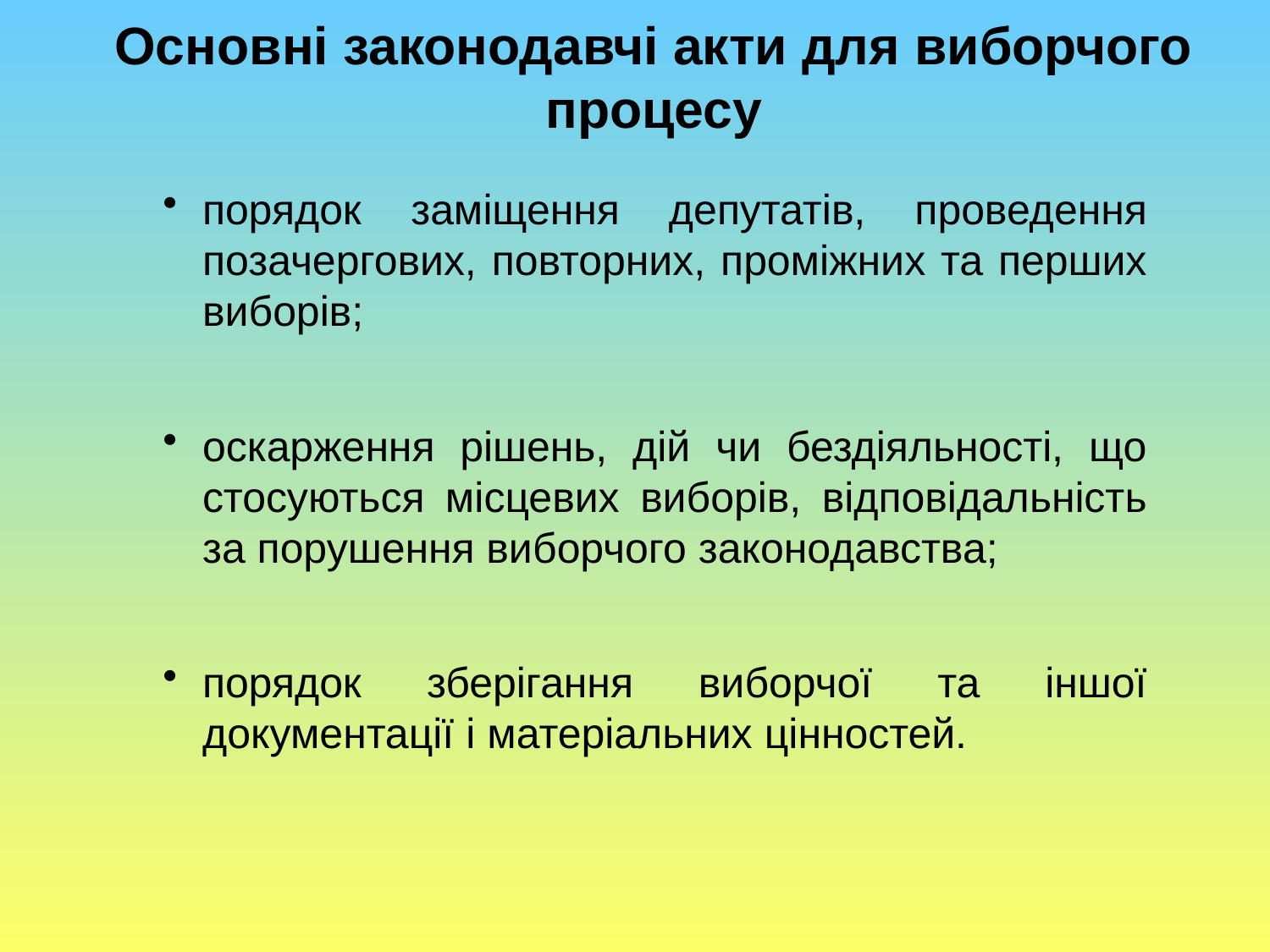

# Основні законодавчі акти для виборчого процесу

порядок заміщення депутатів, проведення позачергових, повторних, проміжних та перших виборів;

оскарження рішень, дій чи бездіяльності, що стосуються місцевих виборів, відповідальність за порушення виборчого законодавства;

порядок зберігання виборчої та іншої документації і матеріальних цінностей.